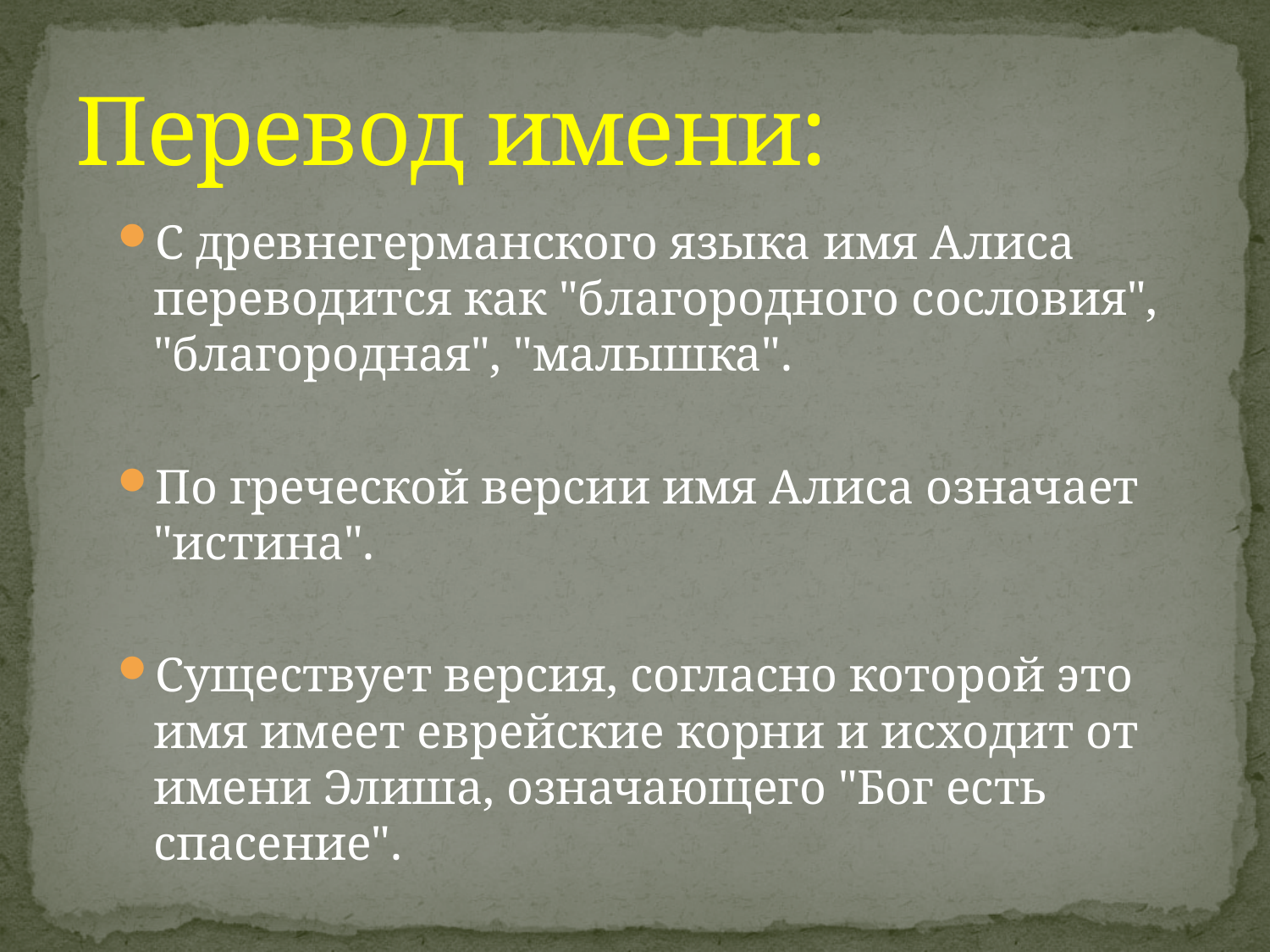

# Перевод имени:
С древнегерманского языка имя Алиса переводится как "благородного сословия", "благородная", "малышка".

По греческой версии имя Алиса означает "истина".

Существует версия, согласно которой это имя имеет еврейские корни и исходит от имени Элиша, означающего "Бог есть спасение".